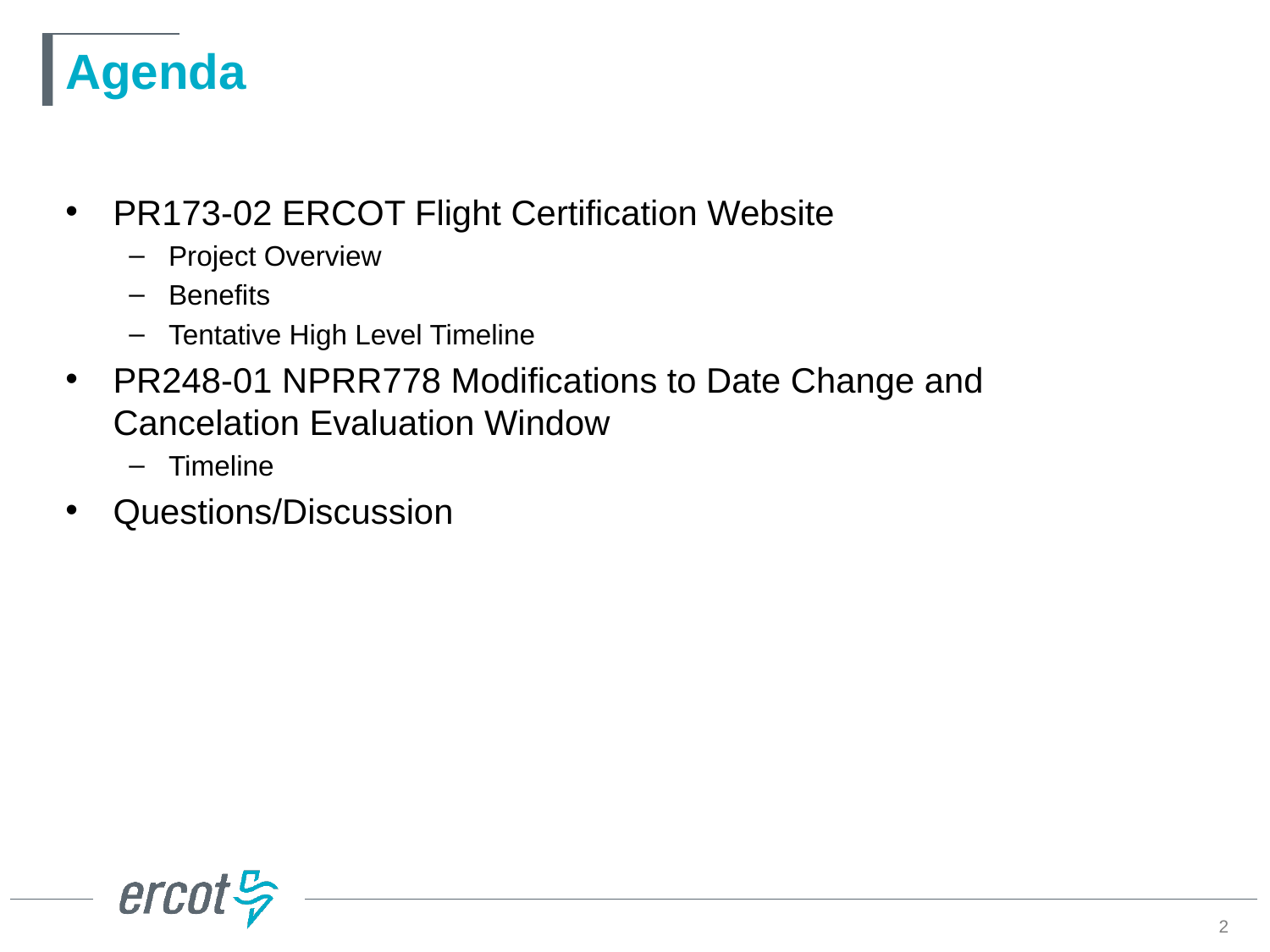

# Agenda
PR173-02 ERCOT Flight Certification Website
Project Overview
Benefits
Tentative High Level Timeline
PR248-01 NPRR778 Modifications to Date Change and Cancelation Evaluation Window
Timeline
Questions/Discussion